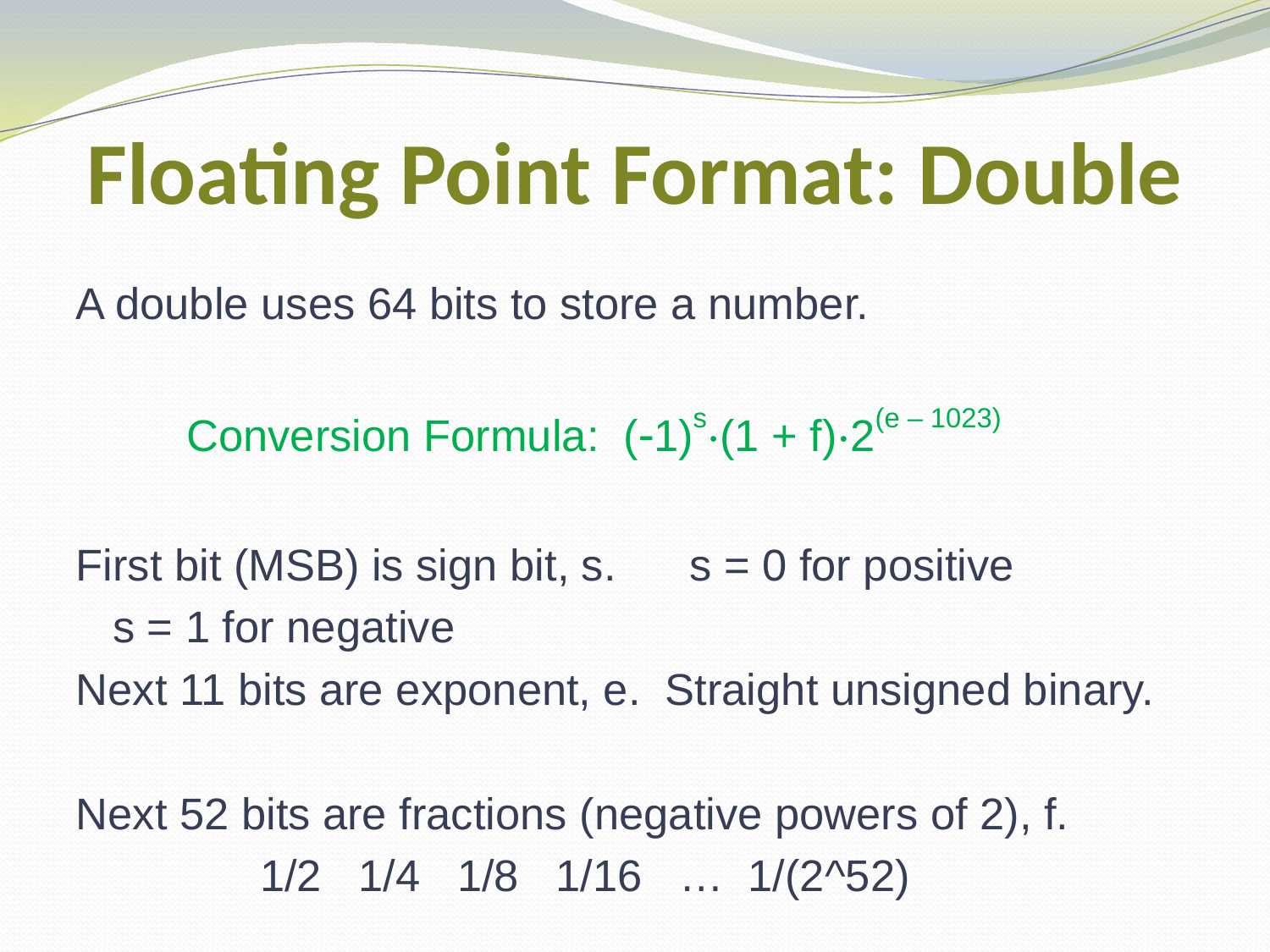

# Floating Point Format: Double
A double uses 64 bits to store a number.

         Conversion Formula:  (−1)s⋅(1 + f)⋅2(e – 1023)

First bit (MSB) is sign bit, s.      s = 0 for positive
						s = 1 for negative
Next 11 bits are exponent, e.  Straight unsigned binary.

Next 52 bits are fractions (negative powers of 2), f.
               1/2   1/4   1/8   1/16   …  1/(2^52)